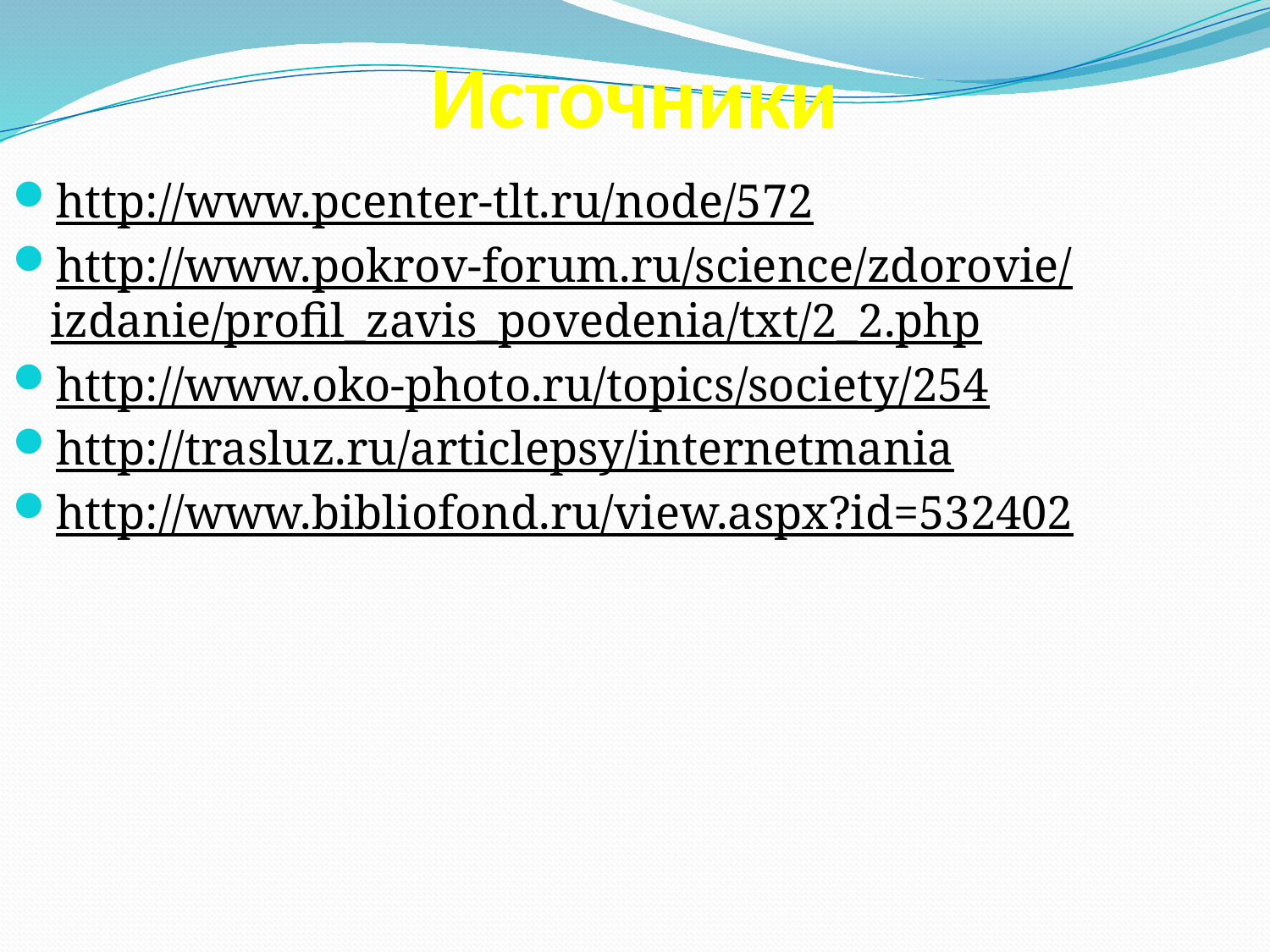

# Источники
http://www.pcenter-tlt.ru/node/572
http://www.pokrov-forum.ru/science/zdorovie/izdanie/profil_zavis_povedenia/txt/2_2.php
http://www.oko-photo.ru/topics/society/254
http://trasluz.ru/articlepsy/internetmania
http://www.bibliofond.ru/view.aspx?id=532402